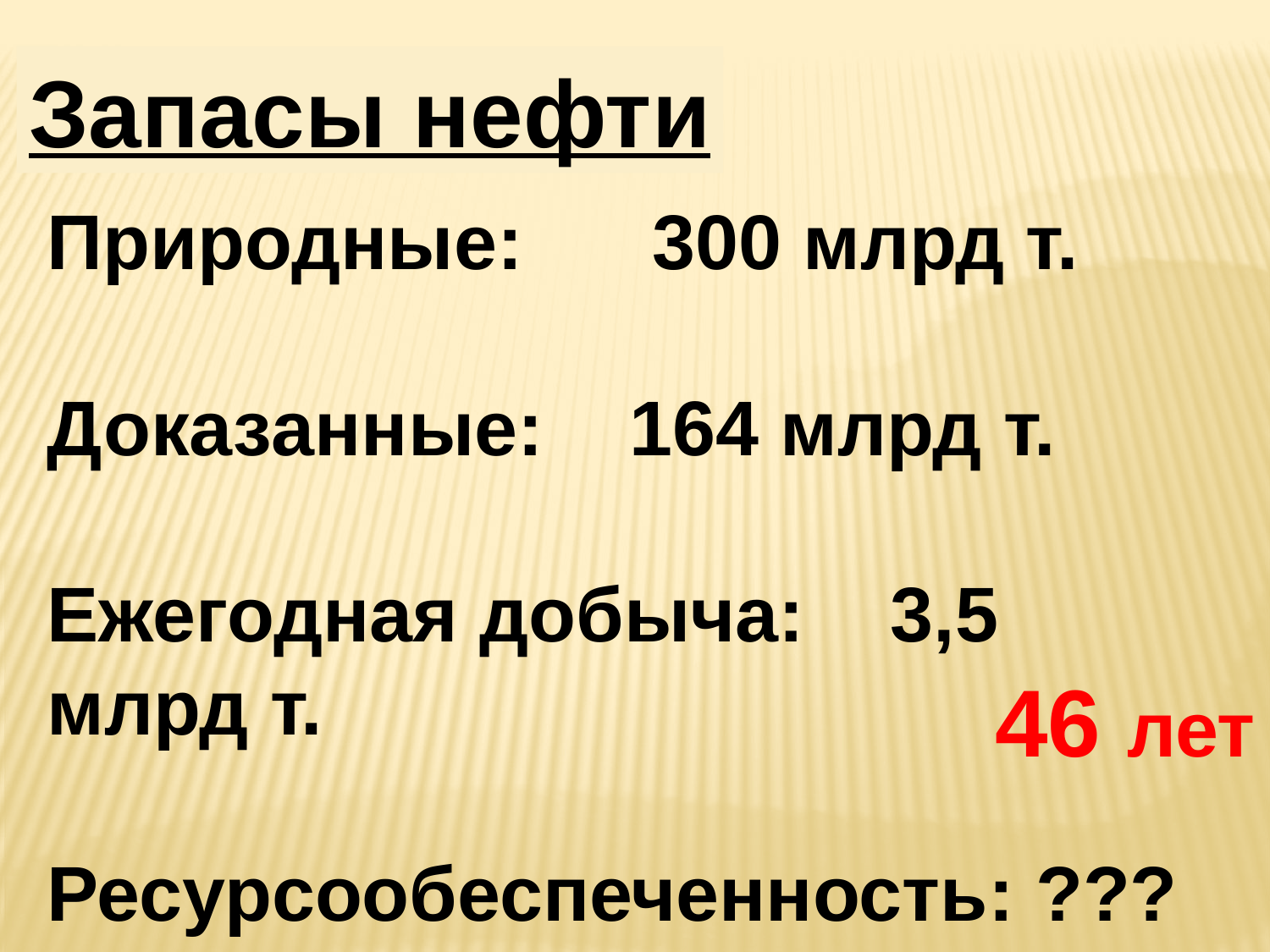

Запасы нефти
Природные:      300 млрд т.

Доказанные:    164 млрд т.

Ежегодная добыча:    3,5 млрд т.

Ресурсообеспеченность: ???
46 лет